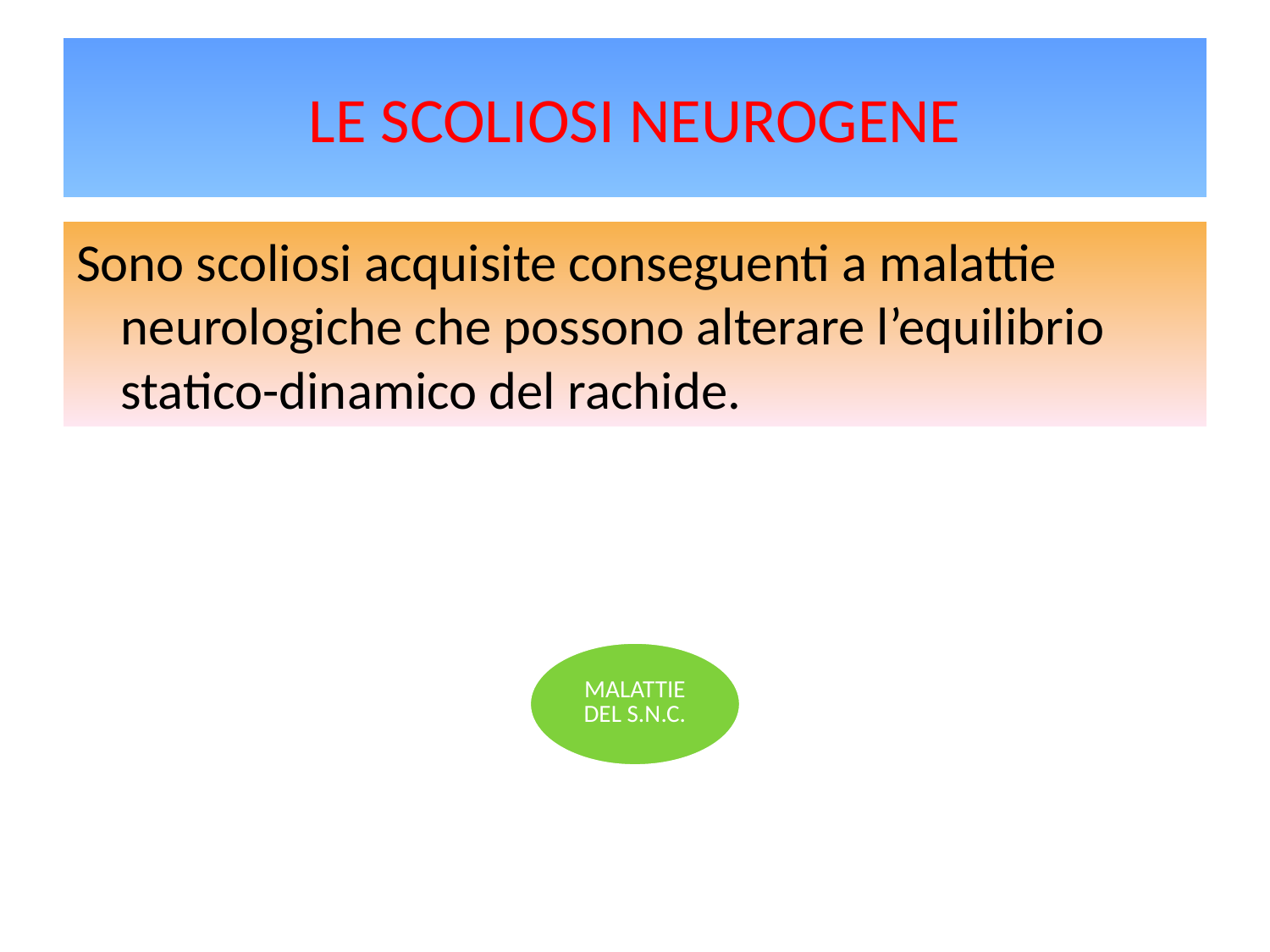

# LE SCOLIOSI NEUROGENE
Sono scoliosi acquisite conseguenti a malattie neurologiche che possono alterare l’equilibrio statico-dinamico del rachide.

MALATTIE DEL S.N.C.